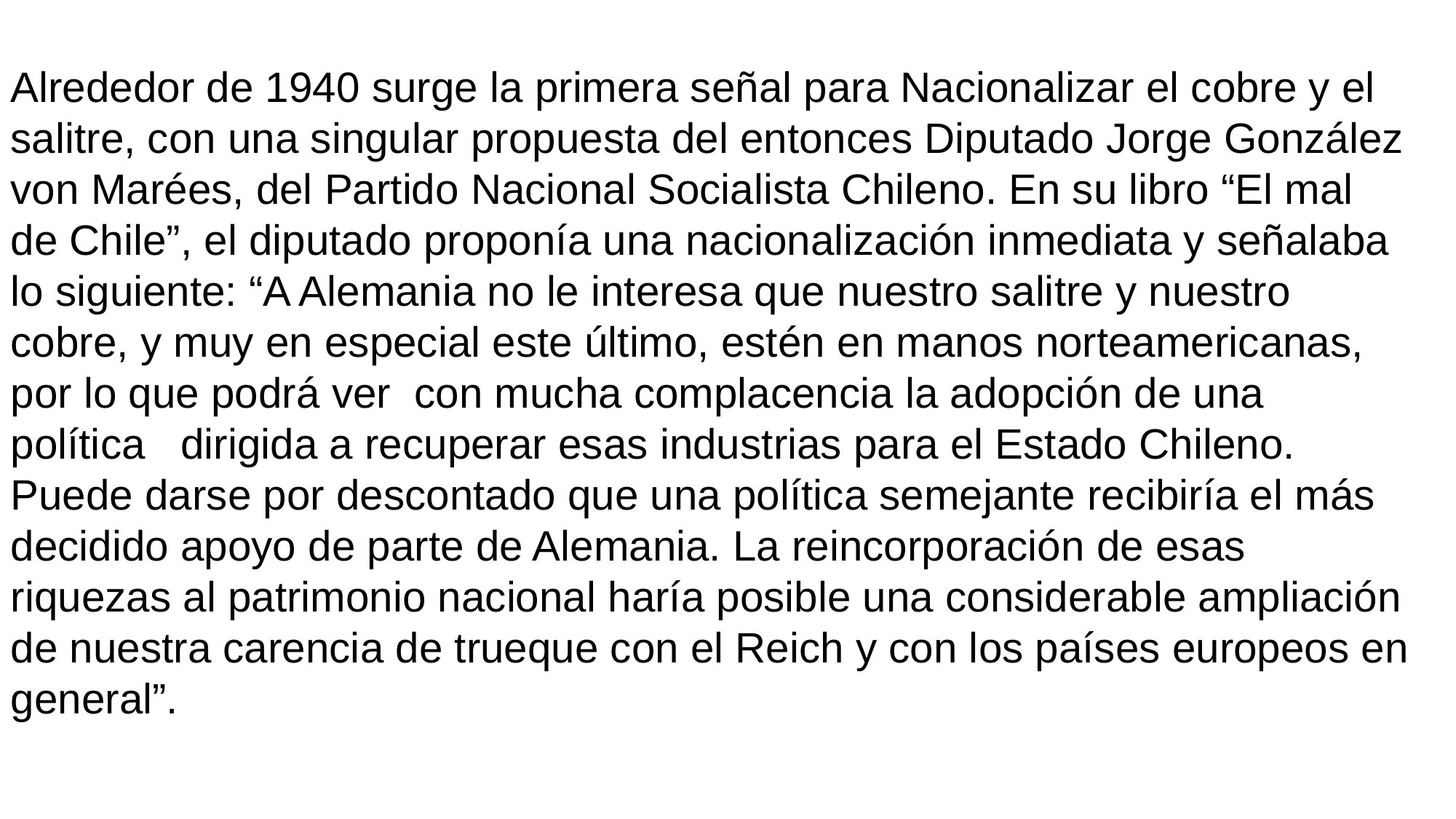

Alrededor de 1940 surge la primera señal para Nacionalizar el cobre y el salitre, con una singular propuesta del entonces Diputado Jorge González von Marées, del Partido Nacional Socialista Chileno. En su libro “El mal de Chile”, el diputado proponía una nacionalización inmediata y señalaba lo siguiente: “A Alemania no le interesa que nuestro salitre y nuestro cobre, y muy en especial este último, estén en manos norteamericanas, por lo que podrá ver  con mucha complacencia la adopción de una política   dirigida a recuperar esas industrias para el Estado Chileno. Puede darse por descontado que una política semejante recibiría el más decidido apoyo de parte de Alemania. La reincorporación de esas riquezas al patrimonio nacional haría posible una considerable ampliación de nuestra carencia de trueque con el Reich y con los países europeos en general”.